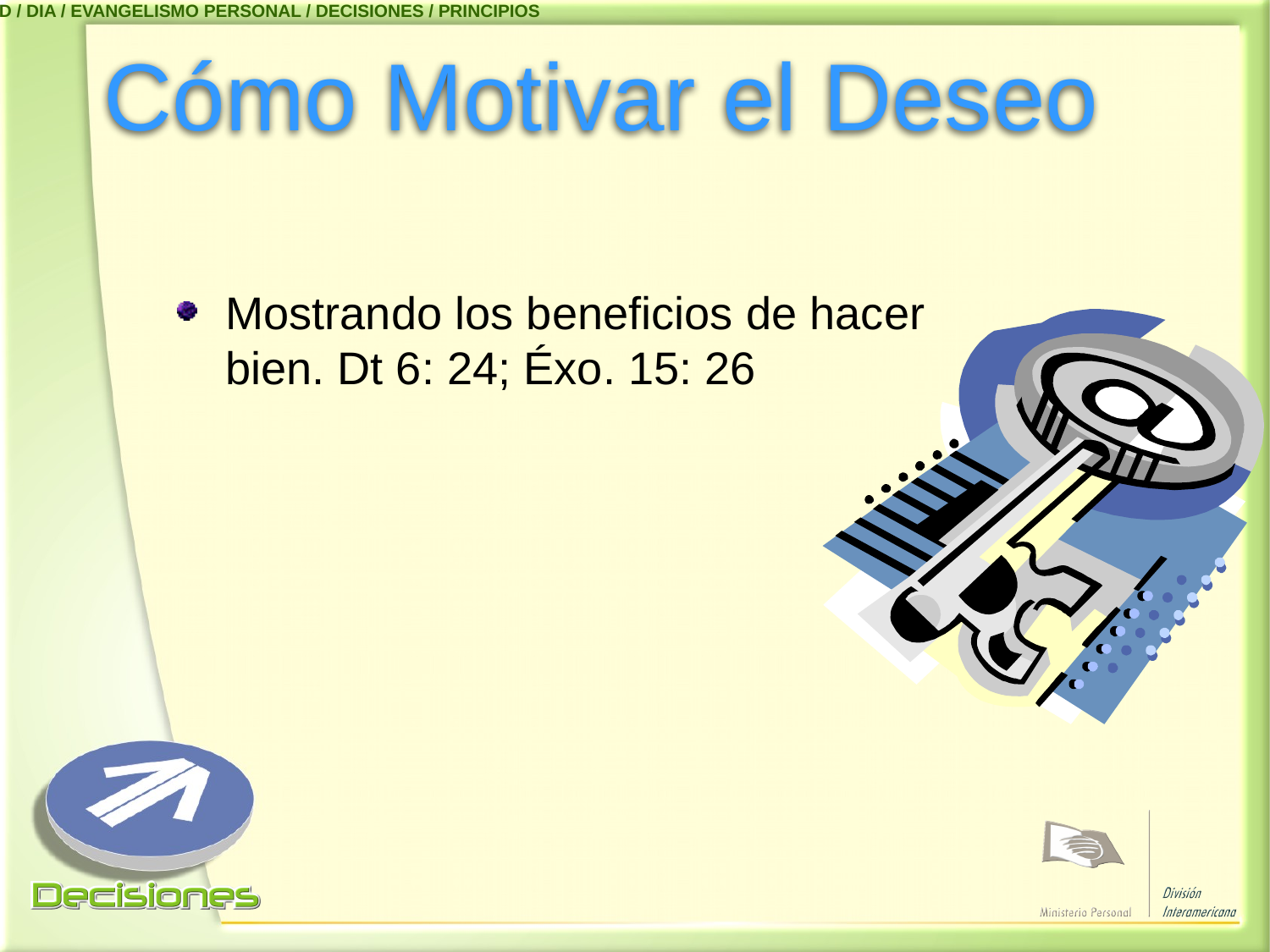

IASD / DIA / EVANGELISMO PERSONAL / DECISIONES / PRINCIPIOS
# Cómo Motivar el Deseo
Mostrando los beneficios de hacer bien. Dt 6: 24; Éxo. 15: 26